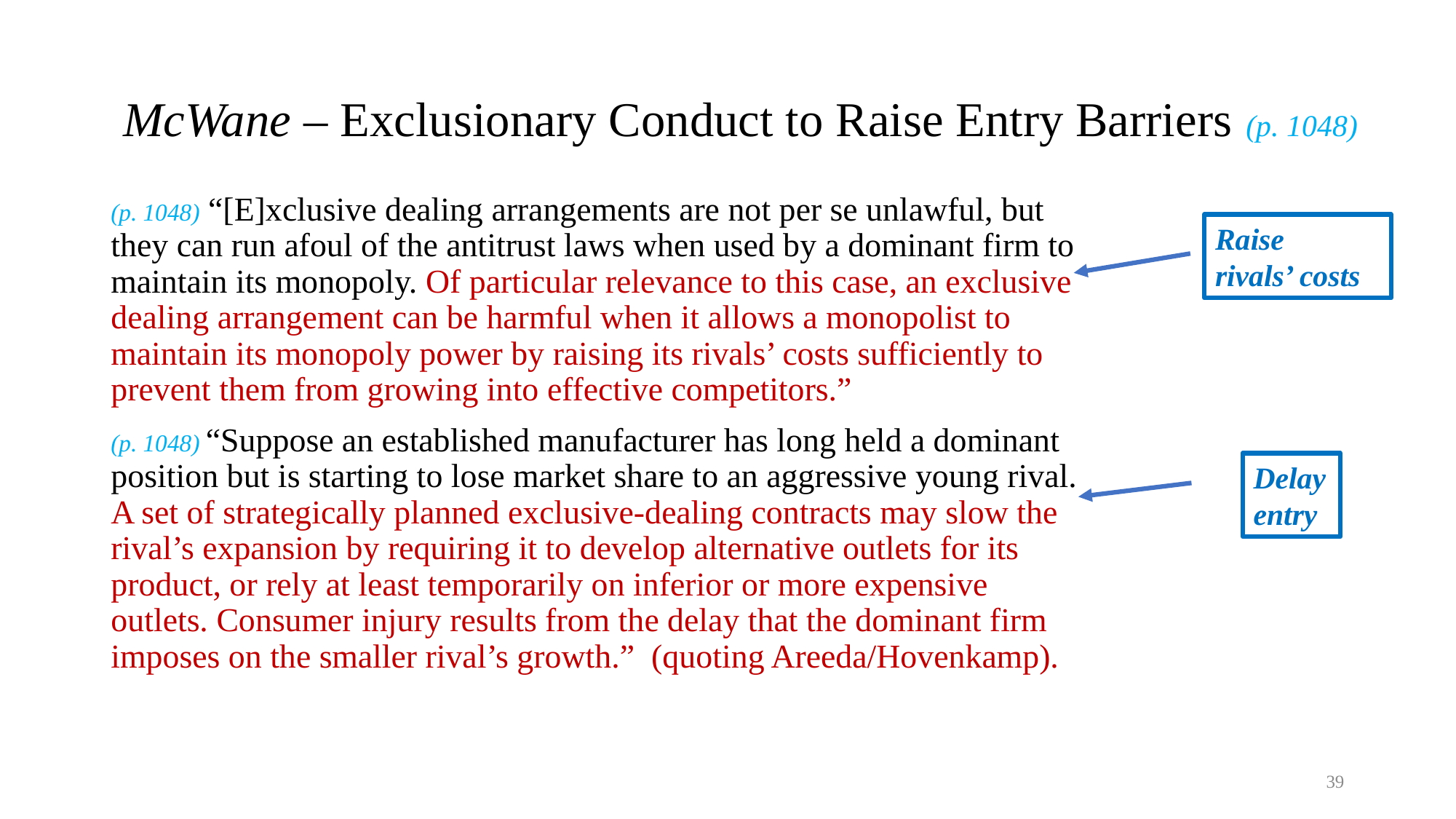

# McWane – Exclusionary Conduct to Raise Entry Barriers (p. 1048)
(p. 1048) “[E]xclusive dealing arrangements are not per se unlawful, but they can run afoul of the antitrust laws when used by a dominant firm to maintain its monopoly. Of particular relevance to this case, an exclusive dealing arrangement can be harmful when it allows a monopolist to maintain its monopoly power by raising its rivals’ costs sufficiently to prevent them from growing into effective competitors.”
(p. 1048) “Suppose an established manufacturer has long held a dominant position but is starting to lose market share to an aggressive young rival. A set of strategically planned exclusive-dealing contracts may slow the rival’s expansion by requiring it to develop alternative outlets for its product, or rely at least temporarily on inferior or more expensive outlets. Consumer injury results from the delay that the dominant firm imposes on the smaller rival’s growth.”  (quoting Areeda/Hovenkamp).
Raise
rivals’ costs
Delay entry
39